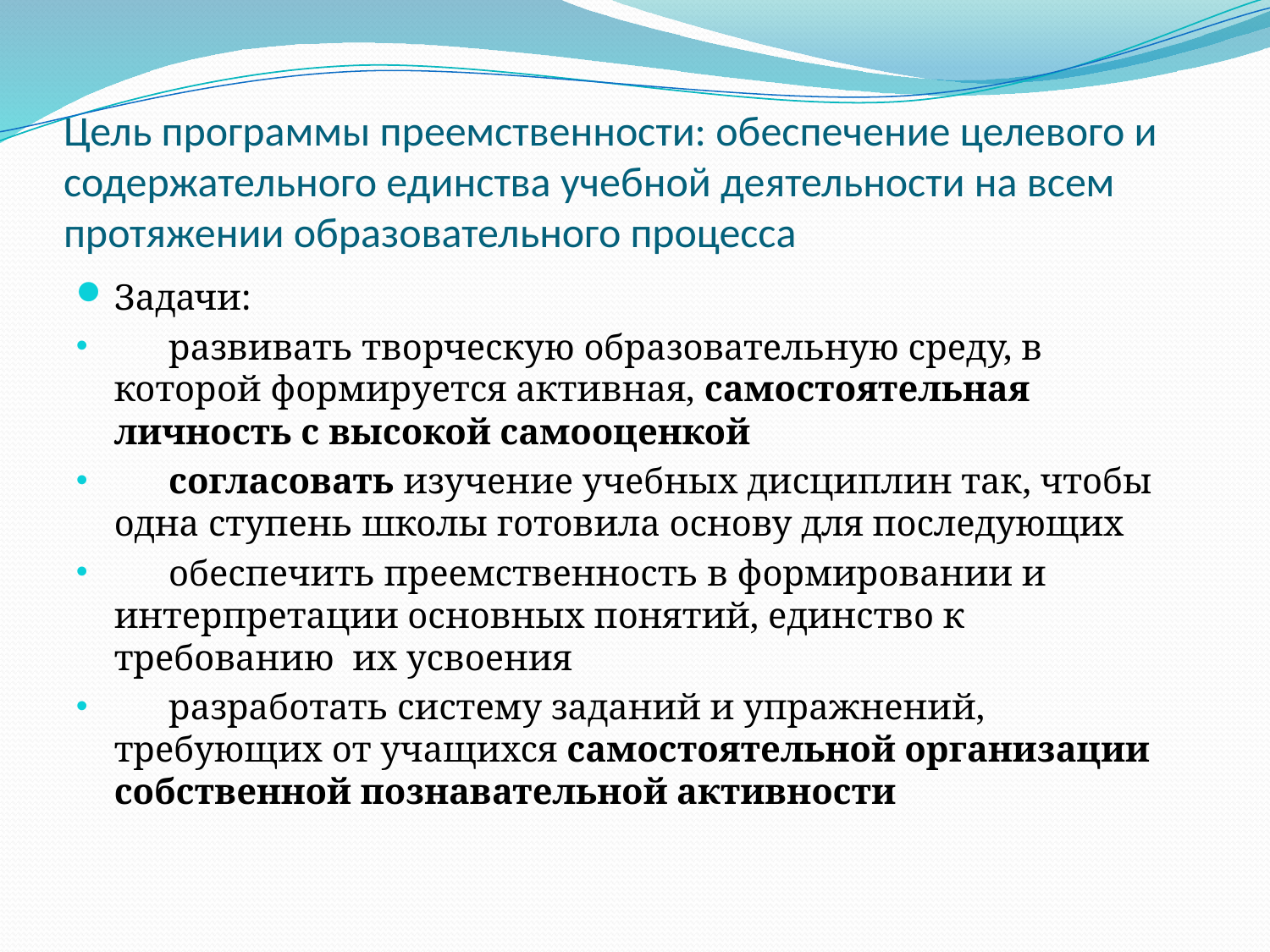

# Цель программы преемственности: обеспечение целевого и содержательного единства учебной деятельности на всем протяжении образовательного процесса
Задачи:
      развивать творческую образовательную среду, в которой формируется активная, самостоятельная личность с высокой самооценкой
      согласовать изучение учебных дисциплин так, чтобы одна ступень школы готовила основу для последующих
      обеспечить преемственность в формировании и интерпретации основных понятий, единство к требованию  их усвоения
      разработать систему заданий и упражнений, требующих от учащихся самостоятельной организации собственной познавательной активности